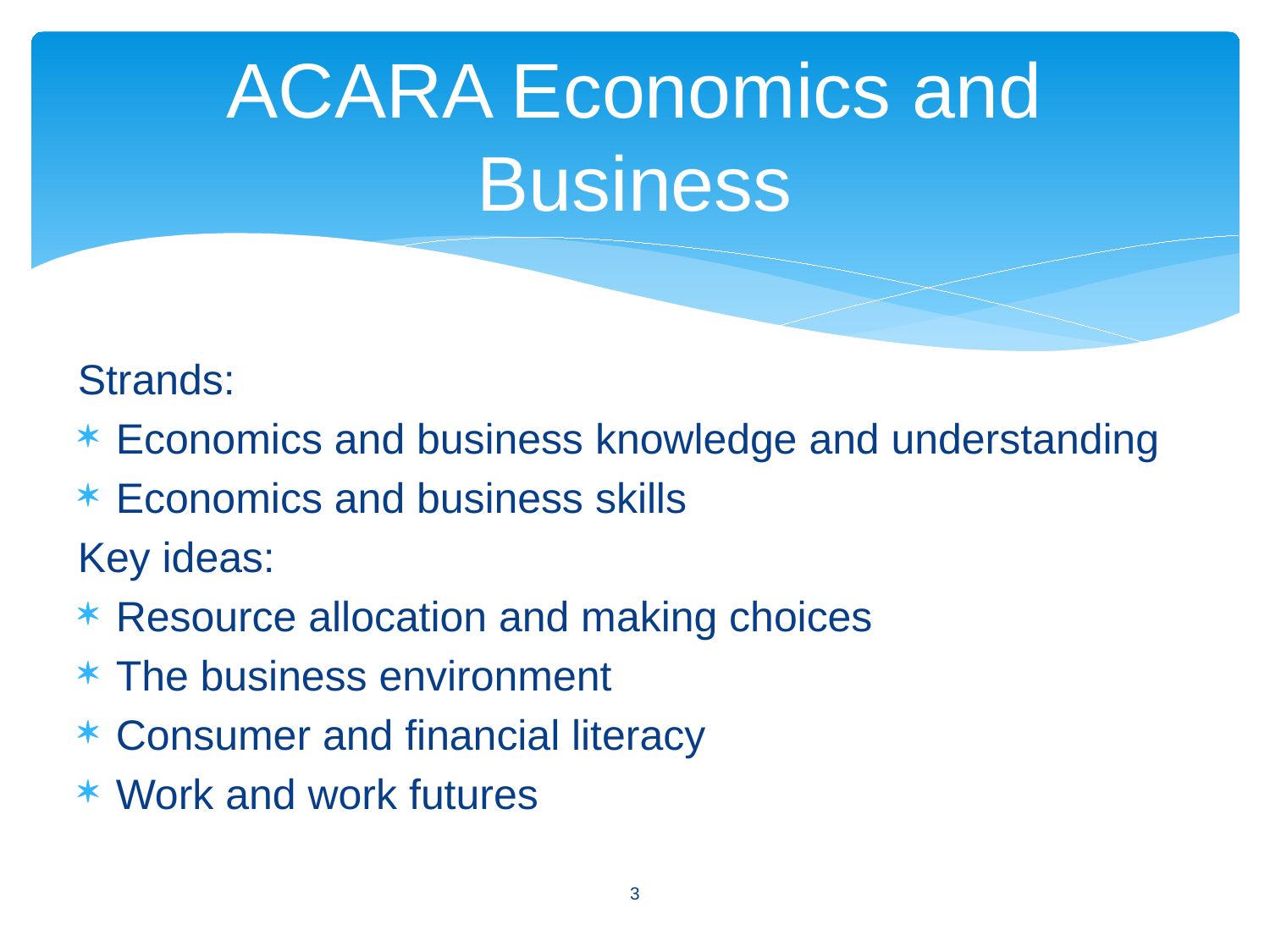

# ACARA Economics and Business
Strands:
Economics and business knowledge and understanding
Economics and business skills
Key ideas:
Resource allocation and making choices
The business environment
Consumer and financial literacy
Work and work futures

3